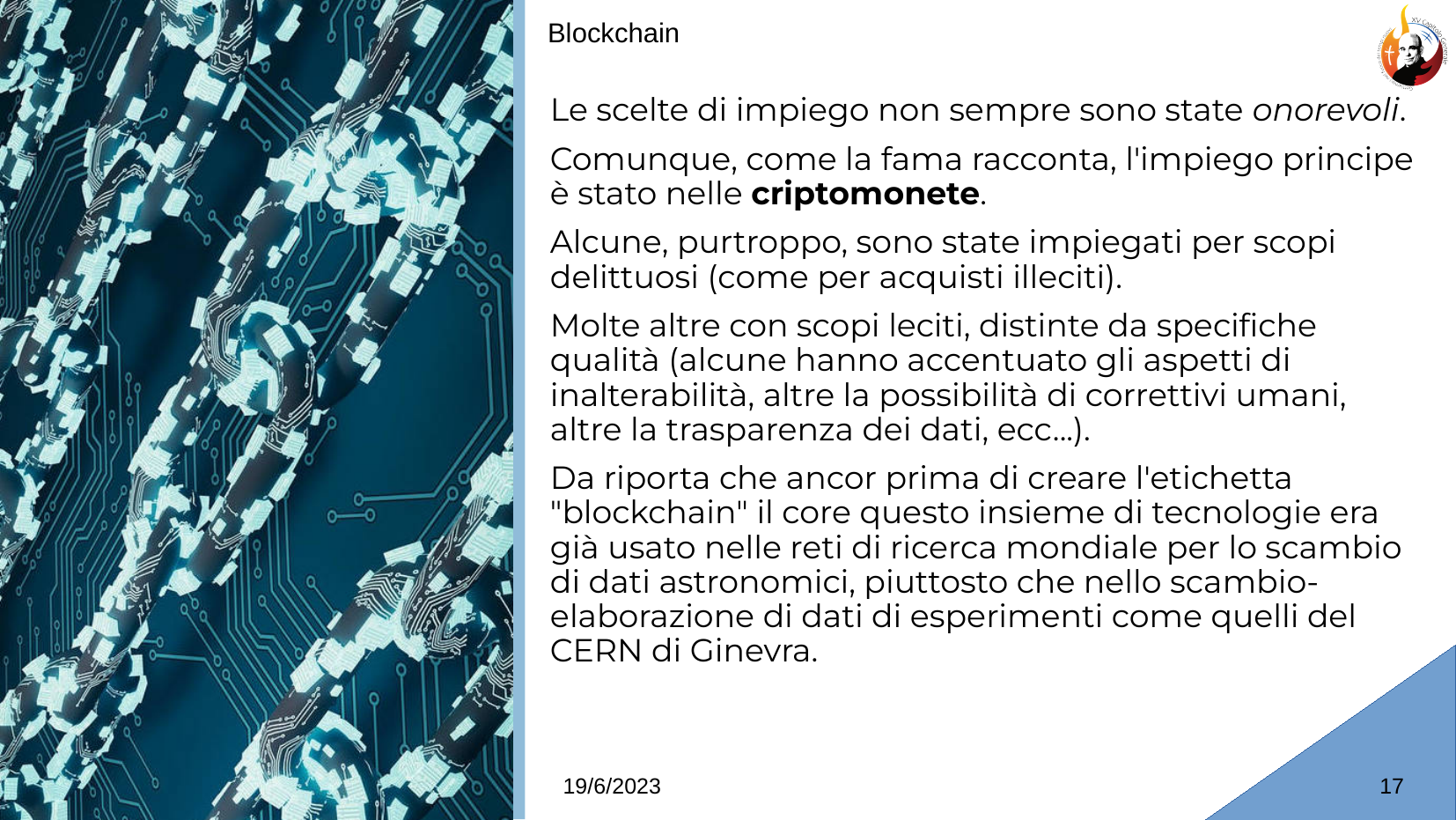

Blockchain
# Le scelte di impiego non sempre sono state onorevoli.
Comunque, come la fama racconta, l'impiego principe è stato nelle criptomonete.
Alcune, purtroppo, sono state impiegati per scopi delittuosi (come per acquisti illeciti).
Molte altre con scopi leciti, distinte da specifiche qualità (alcune hanno accentuato gli aspetti di inalterabilità, altre la possibilità di correttivi umani, altre la trasparenza dei dati, ecc...).
Da riporta che ancor prima di creare l'etichetta "blockchain" il core questo insieme di tecnologie era già usato nelle reti di ricerca mondiale per lo scambio di dati astronomici, piuttosto che nello scambio-elaborazione di dati di esperimenti come quelli del CERN di Ginevra.